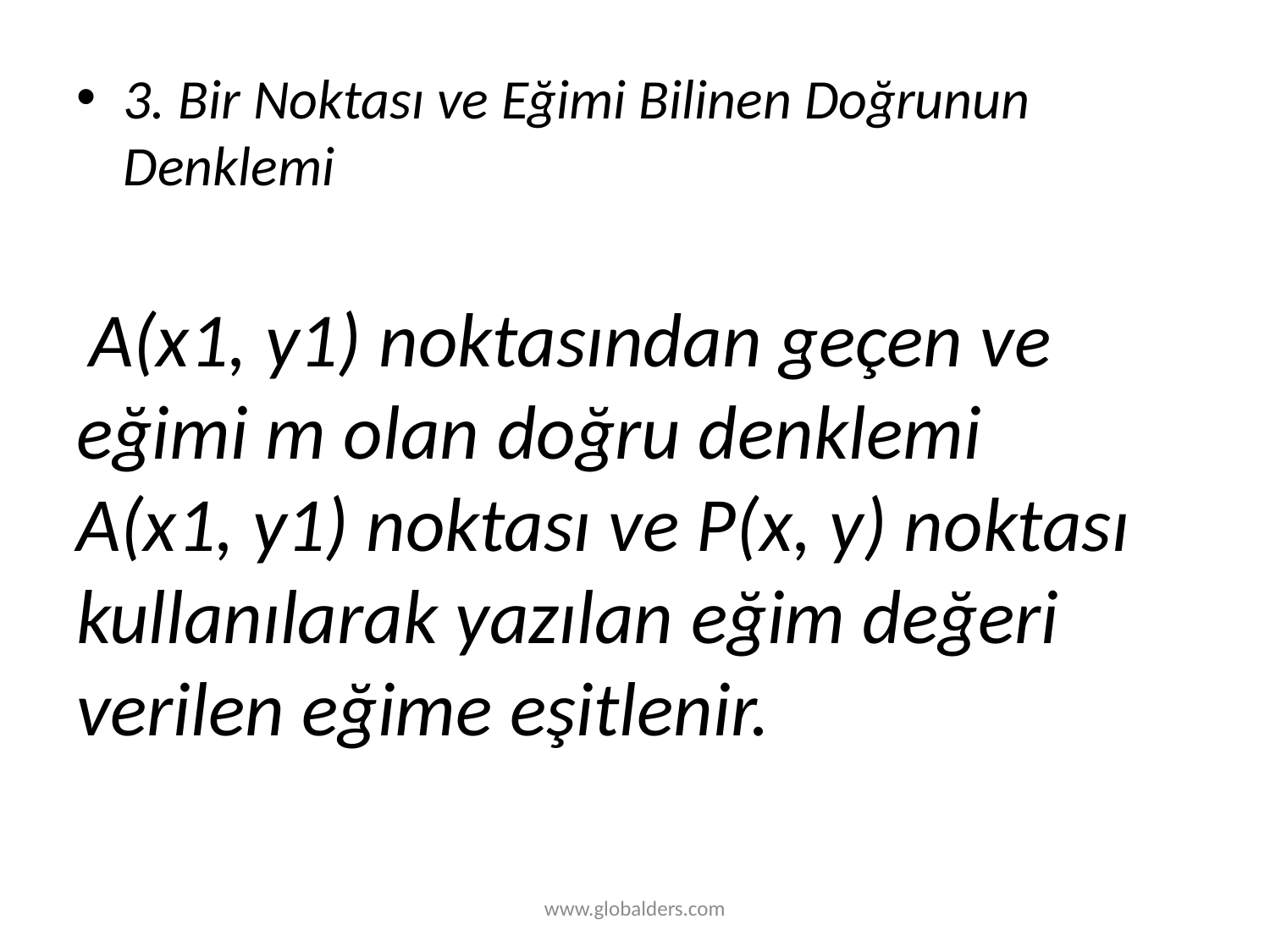

3. Bir Noktası ve Eğimi Bilinen Doğrunun Denklemi

 A(x1, y1) noktasından geçen ve   eğimi m olan doğru denklemi    A(x1, y1) noktası ve P(x, y) noktası kullanılarak yazılan eğim değeri verilen eğime eşitlenir.
www.globalders.com